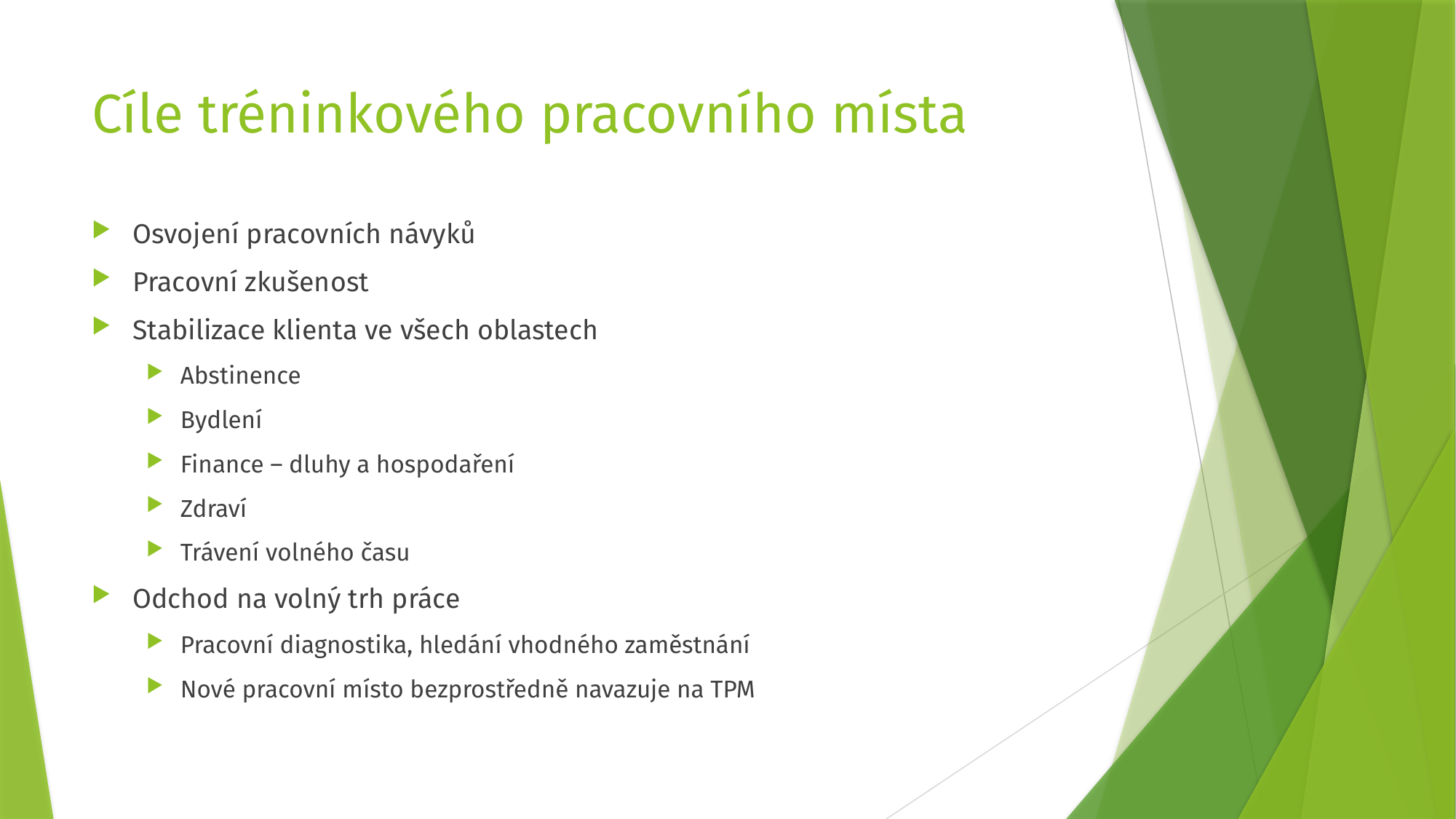

# Cíle tréninkového pracovního místa
Osvojení pracovních návyků
Pracovní zkušenost
Stabilizace klienta ve všech oblastech
Abstinence
Bydlení
Finance – dluhy a hospodaření
Zdraví
Trávení volného času
Odchod na volný trh práce
Pracovní diagnostika, hledání vhodného zaměstnání
Nové pracovní místo bezprostředně navazuje na TPM